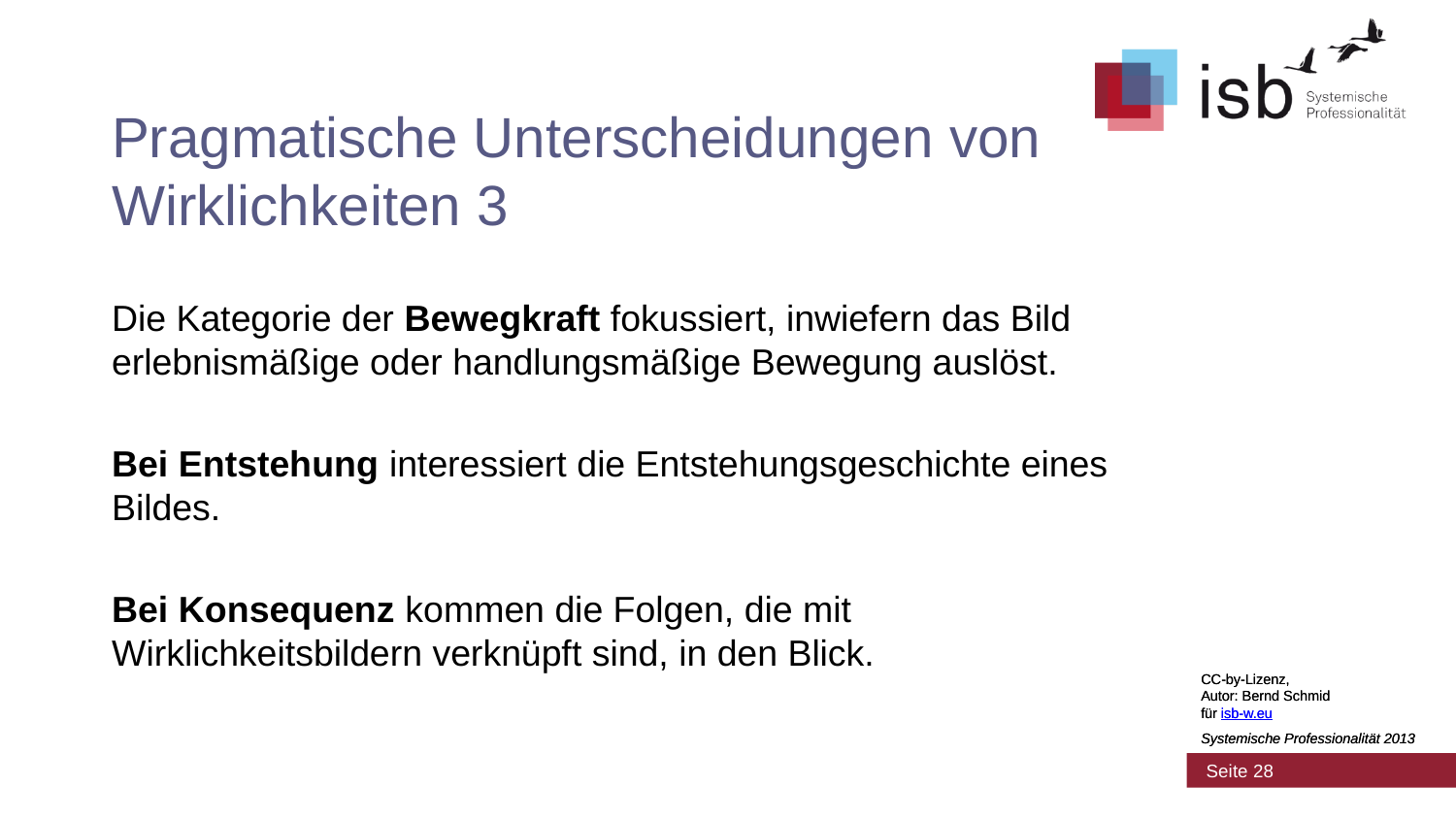

# Pragmatische Unterscheidungen von Wirklichkeiten 3
Die Kategorie der Bewegkraft fokussiert, inwiefern das Bild erlebnismäßige oder handlungsmäßige Bewegung auslöst.

Bei Entstehung interessiert die Entstehungsgeschichte eines Bildes.

Bei Konsequenz kommen die Folgen, die mit Wirklichkeitsbildern verknüpft sind, in den Blick.

CC-by-Lizenz,
Autor: Bernd Schmid
für isb-w.eu
Systemische Professionalität 2013
 Seite 28